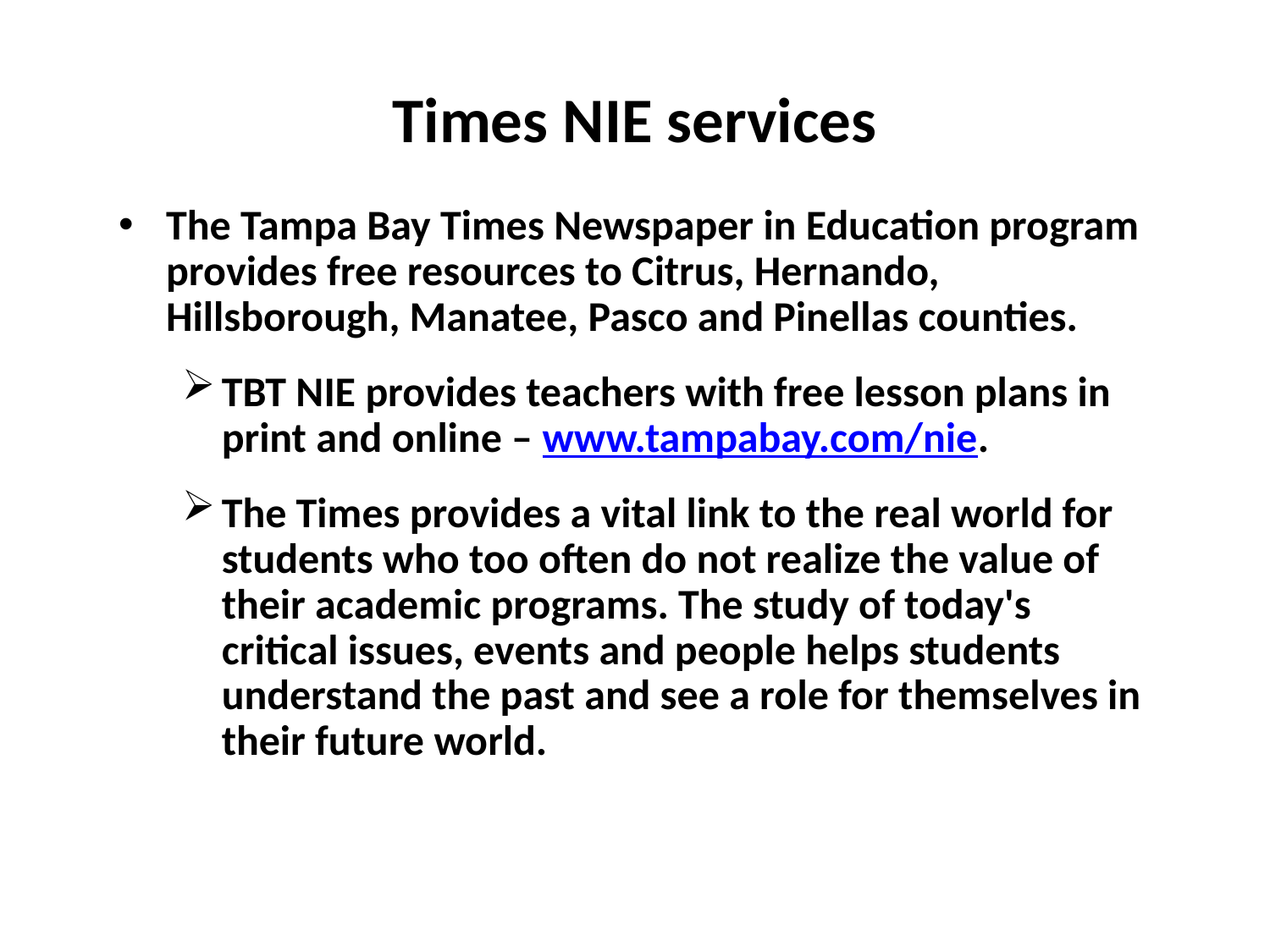

# Times NIE services
The Tampa Bay Times Newspaper in Education program provides free resources to Citrus, Hernando, Hillsborough, Manatee, Pasco and Pinellas counties.
TBT NIE provides teachers with free lesson plans in print and online – www.tampabay.com/nie.
The Times provides a vital link to the real world for students who too often do not realize the value of their academic programs. The study of today's critical issues, events and people helps students understand the past and see a role for themselves in their future world.